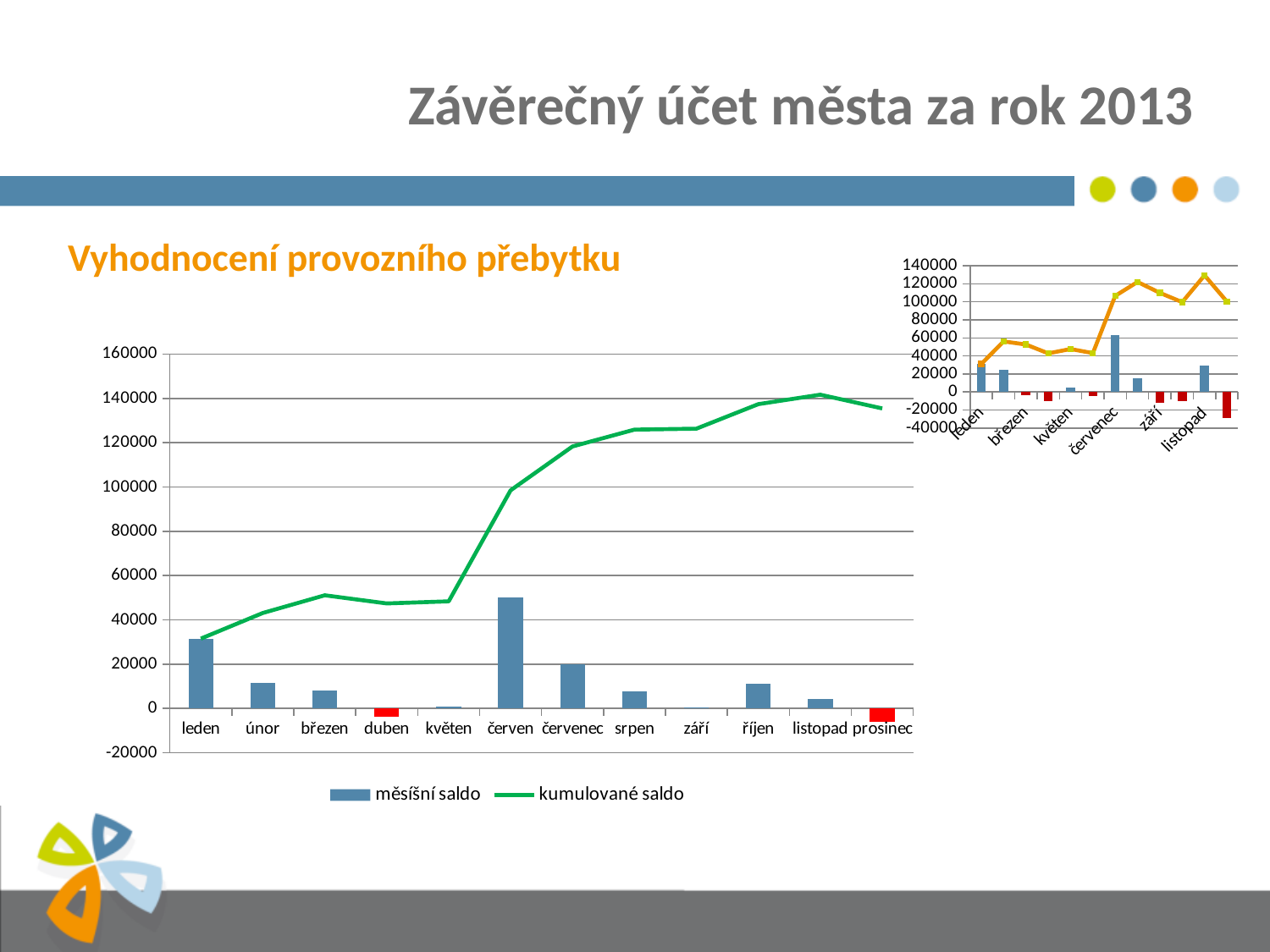

# Závěrečný účet města za rok 2013
Vyhodnocení provozního přebytku

### Chart

| Category |  |  |
|---|---|---|
| leden | 31050.85 | 31050.85 |
| únor | 25029.940000000006 | 56080.78999999999 |
| březen | -3425.890000000001 | 52654.9 |
| duben | -9798.359999999993 | 42856.54 |
| květen | 4795.79 | 47652.33 |
| červen | -4505.84 | 43146.49 |
| červenec | 63381.89 | 106528.38 |
| srpen | 15431.07 | 121959.44999999997 |
| září | -12069.1 | 109890.34999999998 |
| říjen | -10303.1 | 99587.24999999997 |
| listopad | 29671.460000000006 | 129258.70999999996 |
| prosinec | -28931.87 | 100326.83999999998 |

### Chart

| Category | měsíšní saldo | kumulované saldo |
|---|---|---|
| leden | 31537.9 | 31537.9 |
| únor | 11579.5 | 43117.4 |
| březen | 7967.6 | 51085.0 |
| duben | -3661.2 | 47423.8 |
| květen | 938.02 | 48361.82 |
| červen | 50133.5 | 98495.32 |
| červenec | 19793.7 | 118289.02 |
| srpen | 7606.05 | 125895.07 |
| září | 439.61 | 126334.68000000002 |
| říjen | 11062.0 | 137396.68 |
| listopad | 4264.72 | 141661.4 |
| prosinec | -6190.1 | 135471.3 |